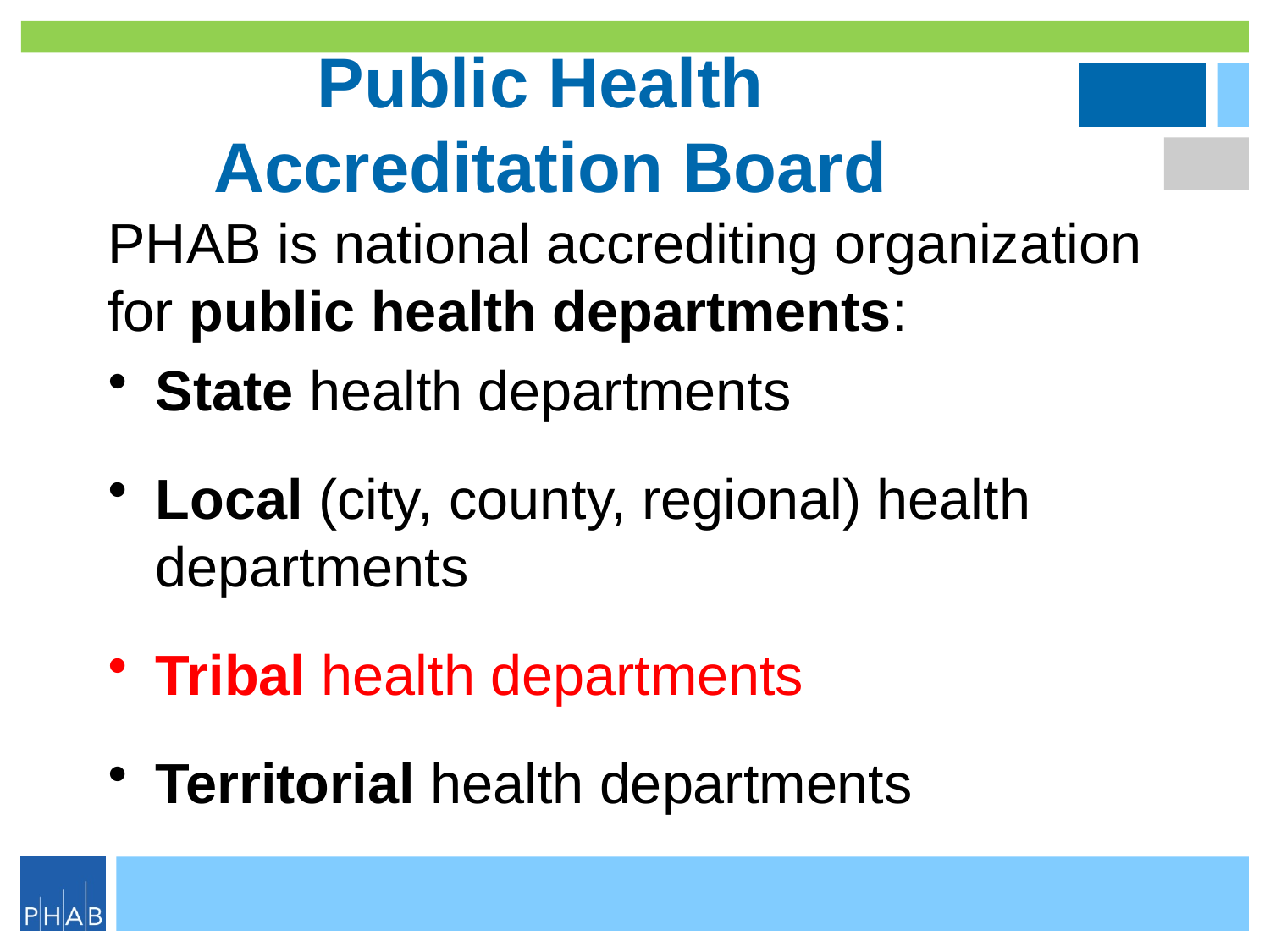

# Public Health Accreditation Board
PHAB is national accrediting organization for public health departments:
State health departments

Local (city, county, regional) health departments

Tribal health departments

Territorial health departments